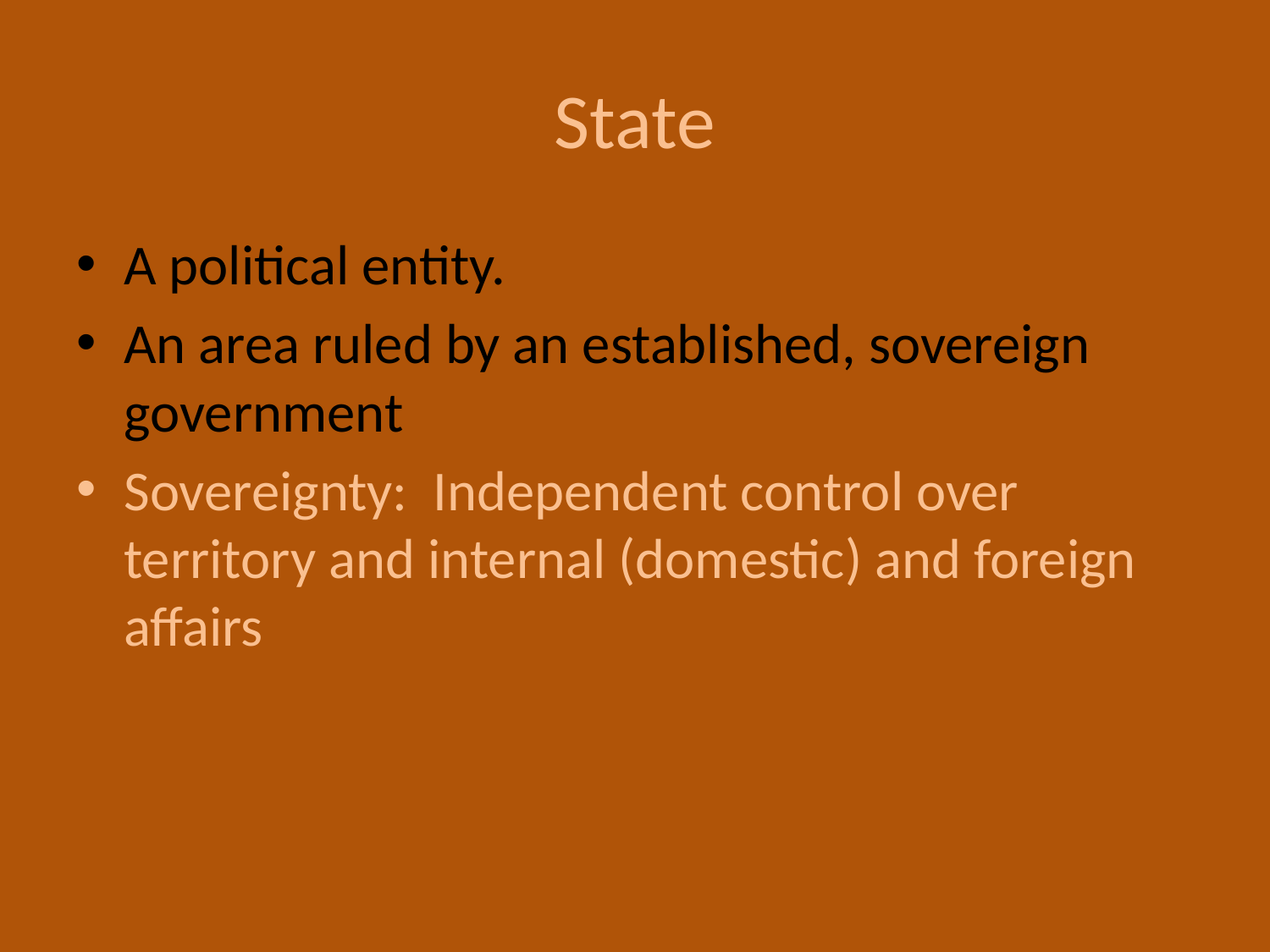

# State
A political entity.
An area ruled by an established, sovereign government
Sovereignty:  Independent control over territory and internal (domestic) and foreign affairs